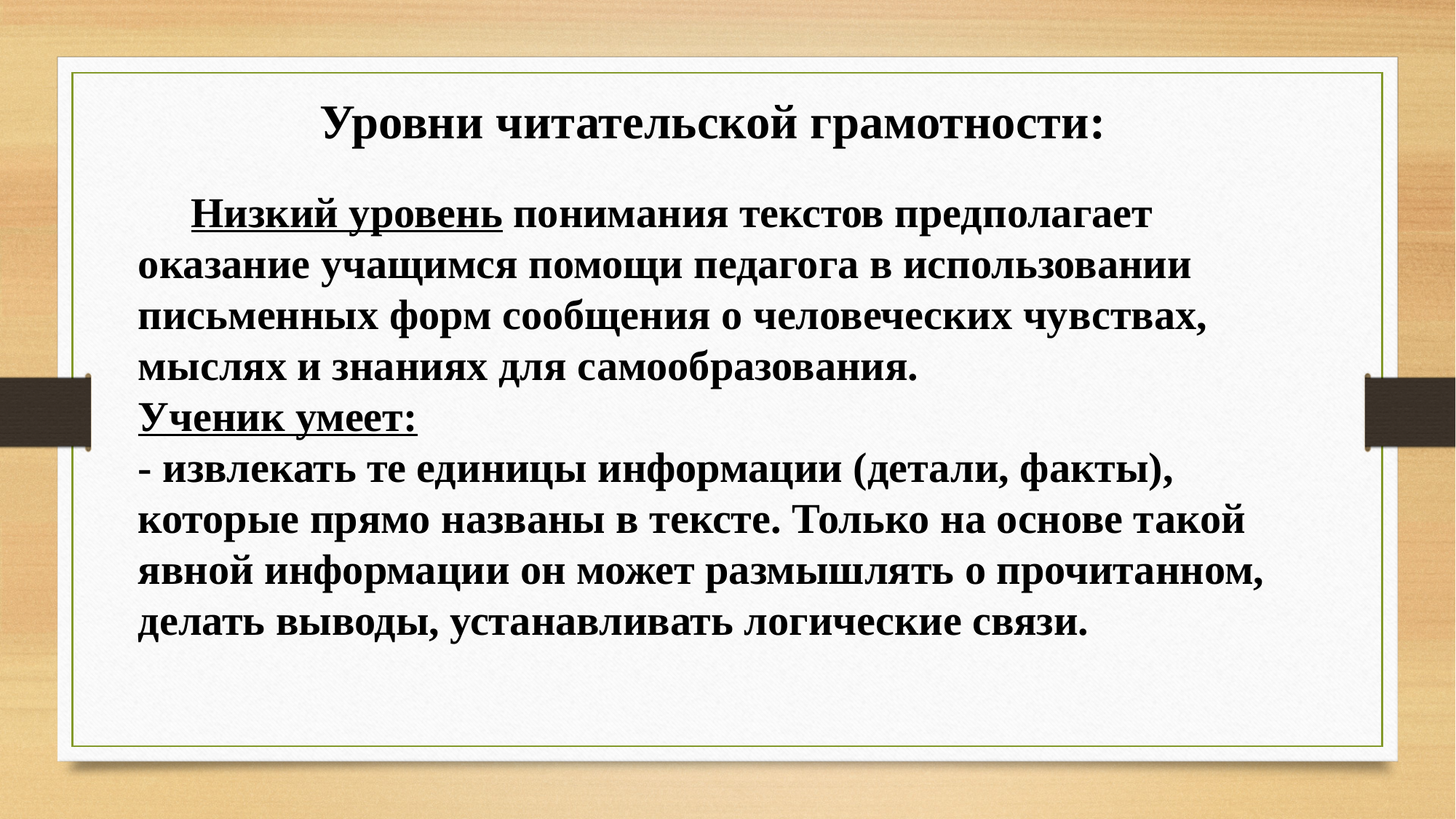

Уровни читательской грамотности:

     Низкий уровень понимания текстов предполагает оказание учащимся помощи педагога в использовании письменных форм сообщения о человеческих чувствах, мыслях и знаниях для самообразования.
Ученик умеет:
- извлекать те единицы информации (детали, факты), которые прямо названы в тексте. Только на основе такой явной информации он может размышлять о прочитанном, делать выводы, устанавливать логические связи.